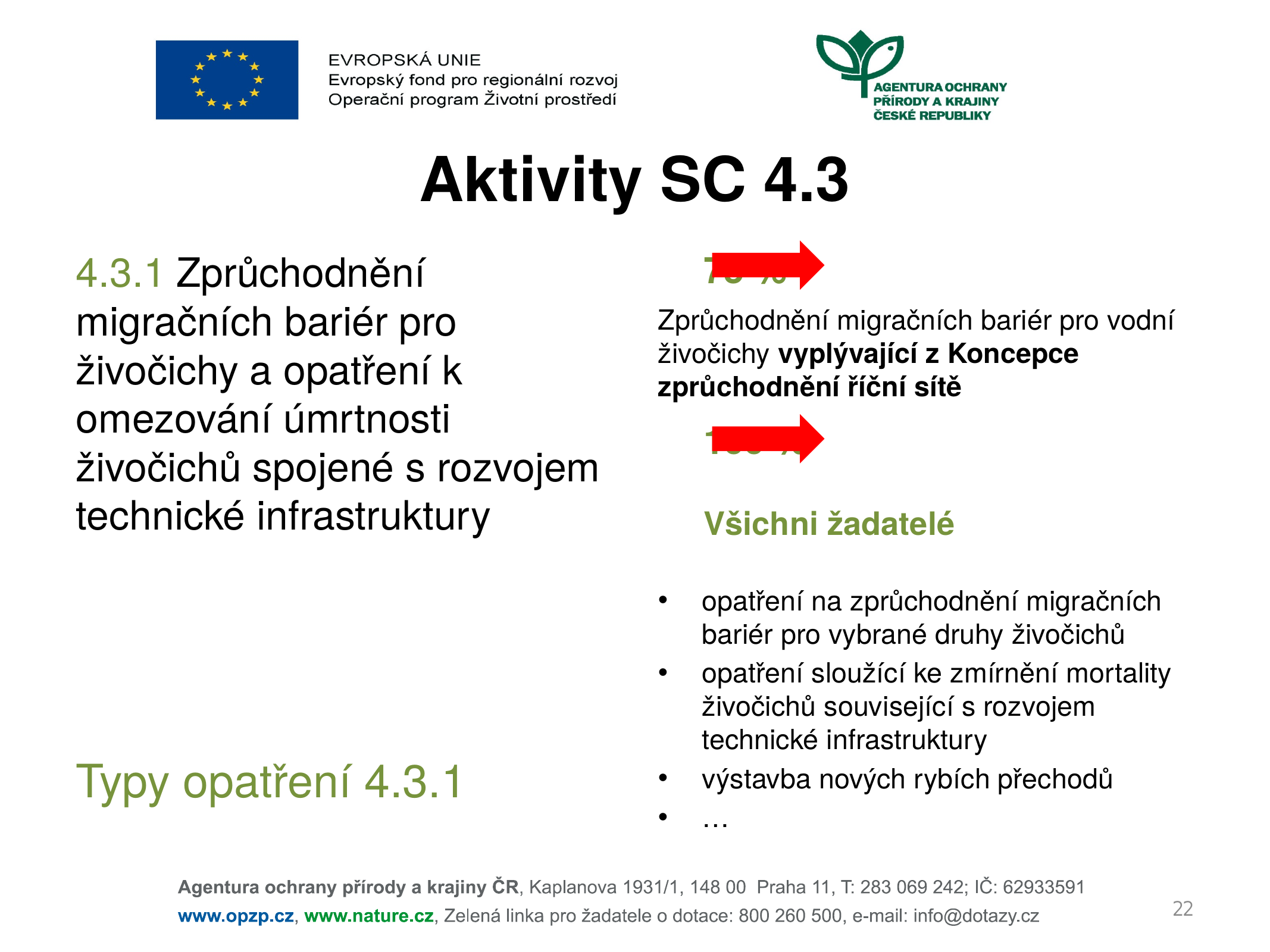

# Aktivity SC 4.3
4.3.1 Zprůchodnění migračních bariér pro živočichy a opatření k omezování úmrtnosti živočichů spojené s rozvojem technické infrastruktury

Typy opatření 4.3.1

		75 %
Zprůchodnění migračních bariér pro vodní živočichy vyplývající z Koncepce zprůchodnění říční sítě
		100 %

		Všichni žadatelé

opatření na zprůchodnění migračních bariér pro vybrané druhy živočichů
opatření sloužící ke zmírnění mortality živočichů související s rozvojem technické infrastruktury
výstavba nových rybích přechodů
…

22